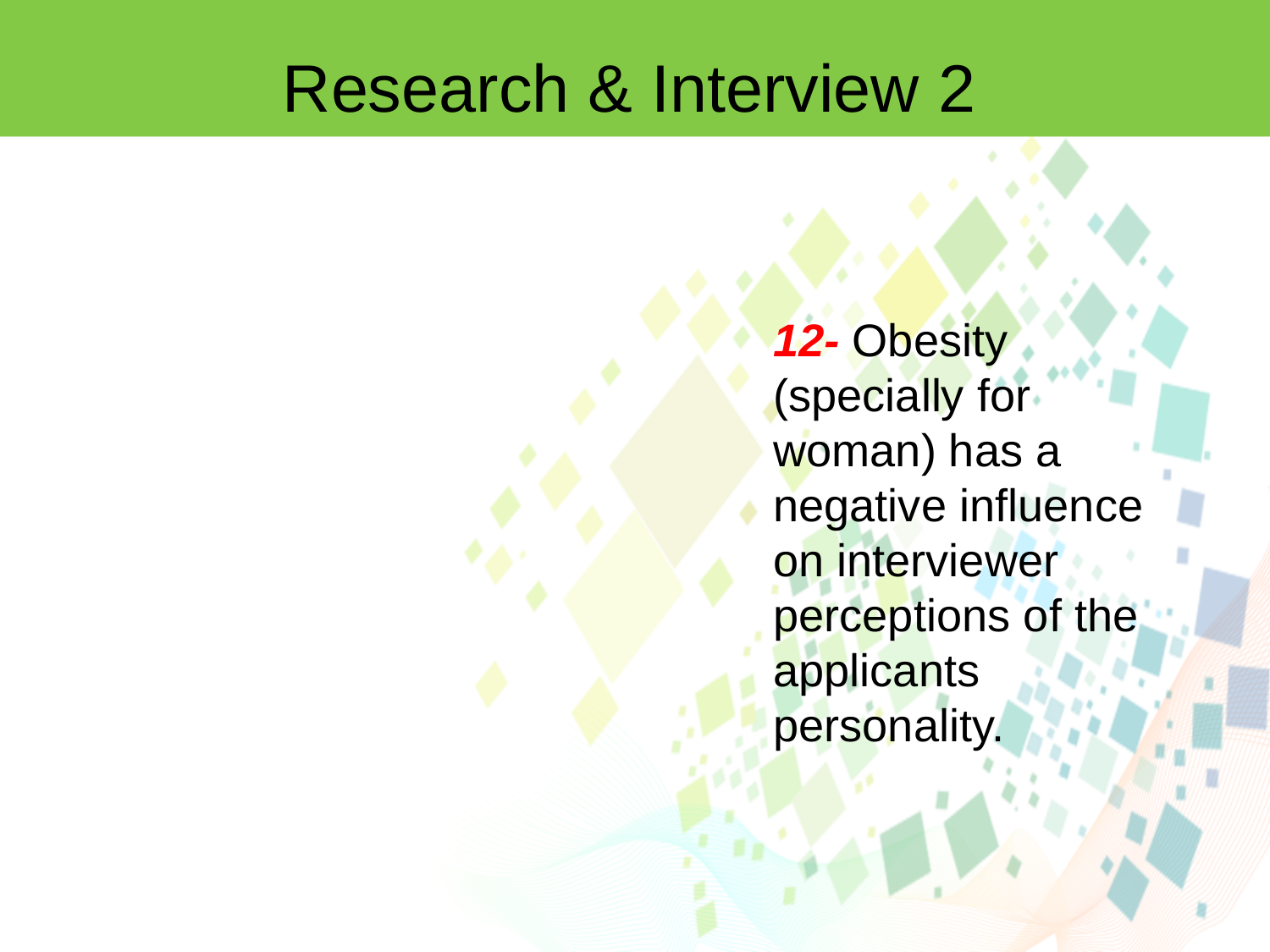

Research & Interview 2
12- Obesity (specially for woman) has a negative influence on interviewer perceptions of the applicants personality.